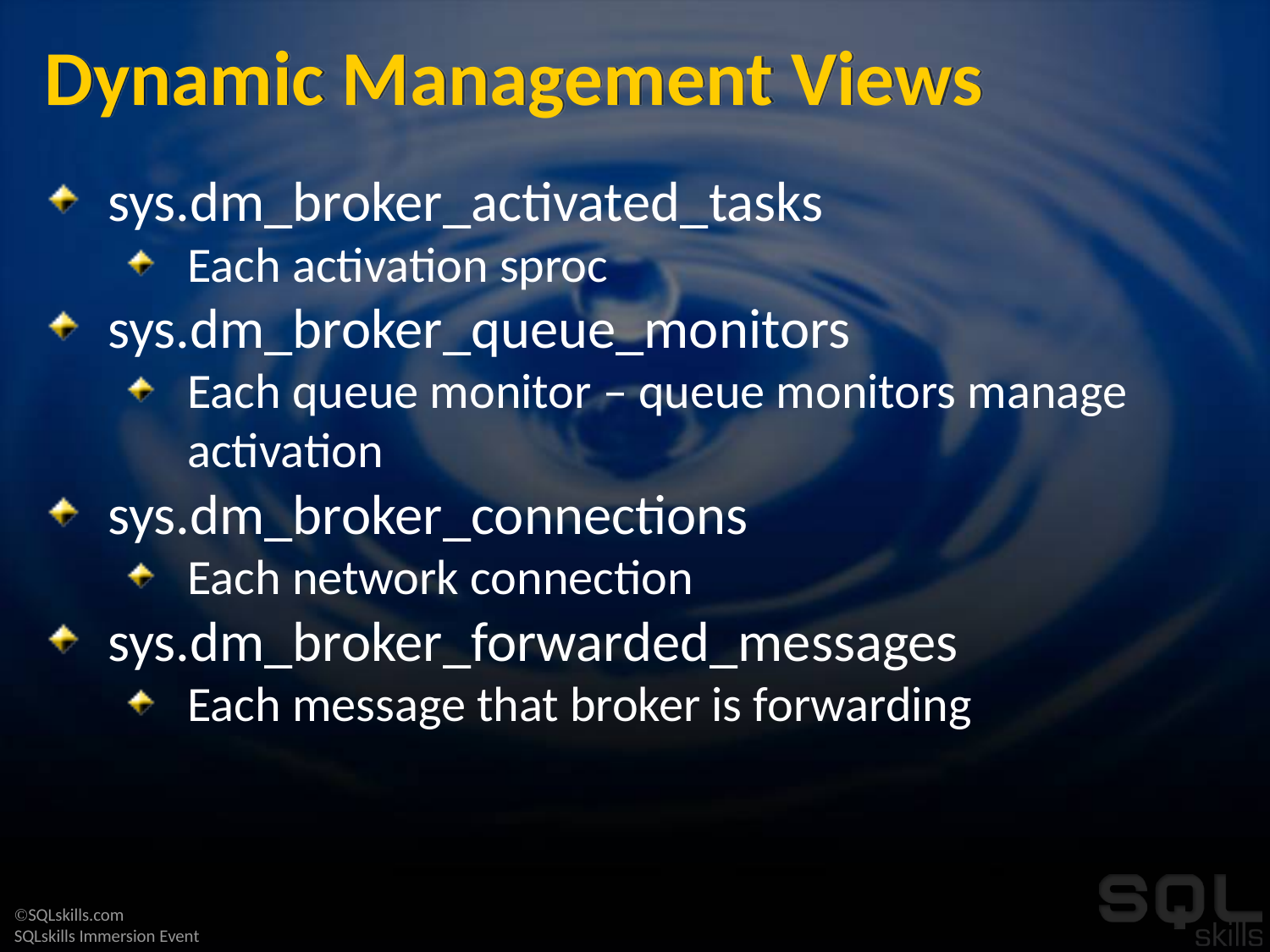

# Dynamic Management Views
sys.dm_broker_activated_tasks
Each activation sproc
sys.dm_broker_queue_monitors
Each queue monitor – queue monitors manage activation
sys.dm_broker_connections
Each network connection
sys.dm_broker_forwarded_messages
Each message that broker is forwarding